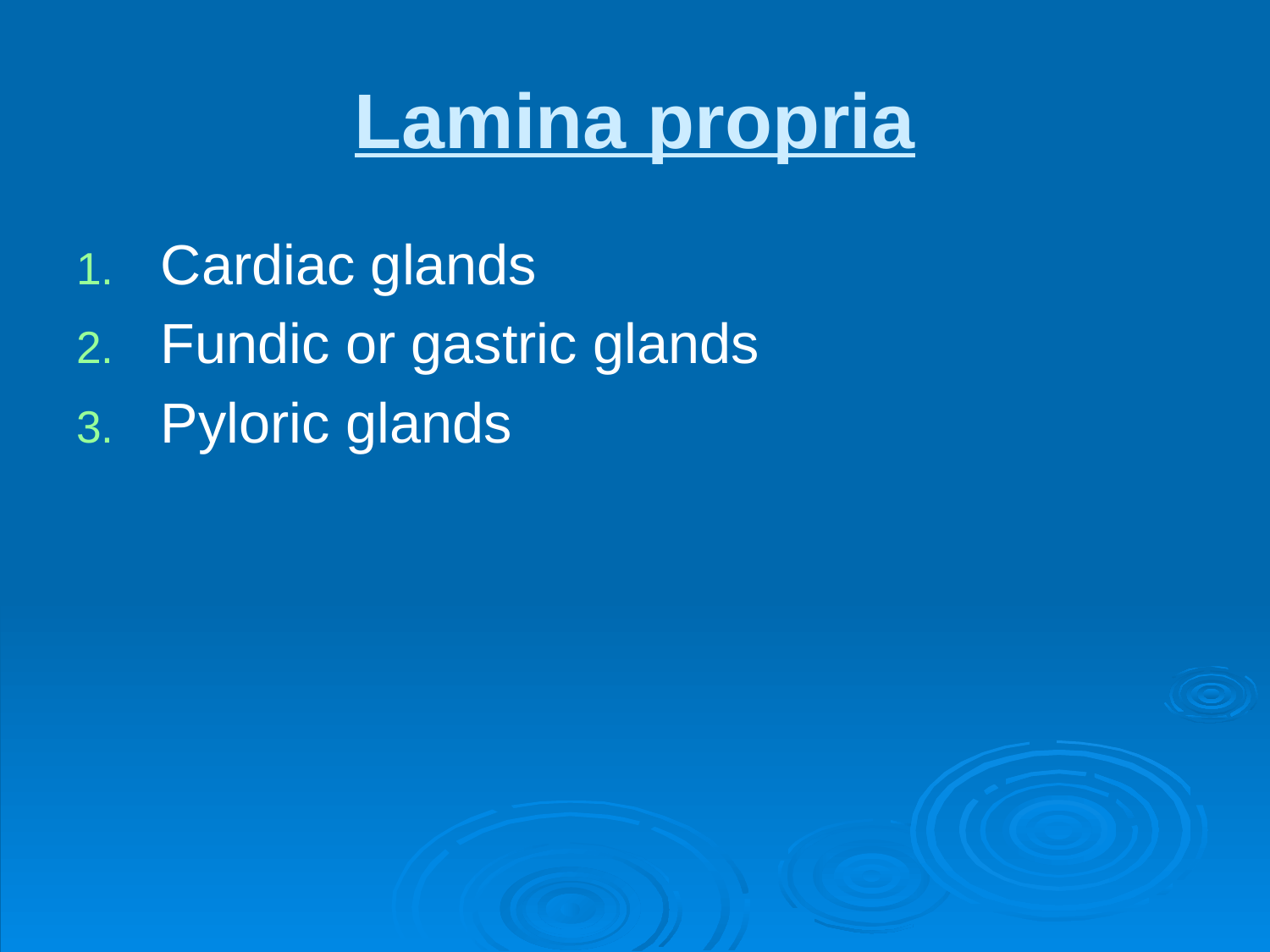

# Lamina propria
Cardiac glands
Fundic or gastric glands
Pyloric glands